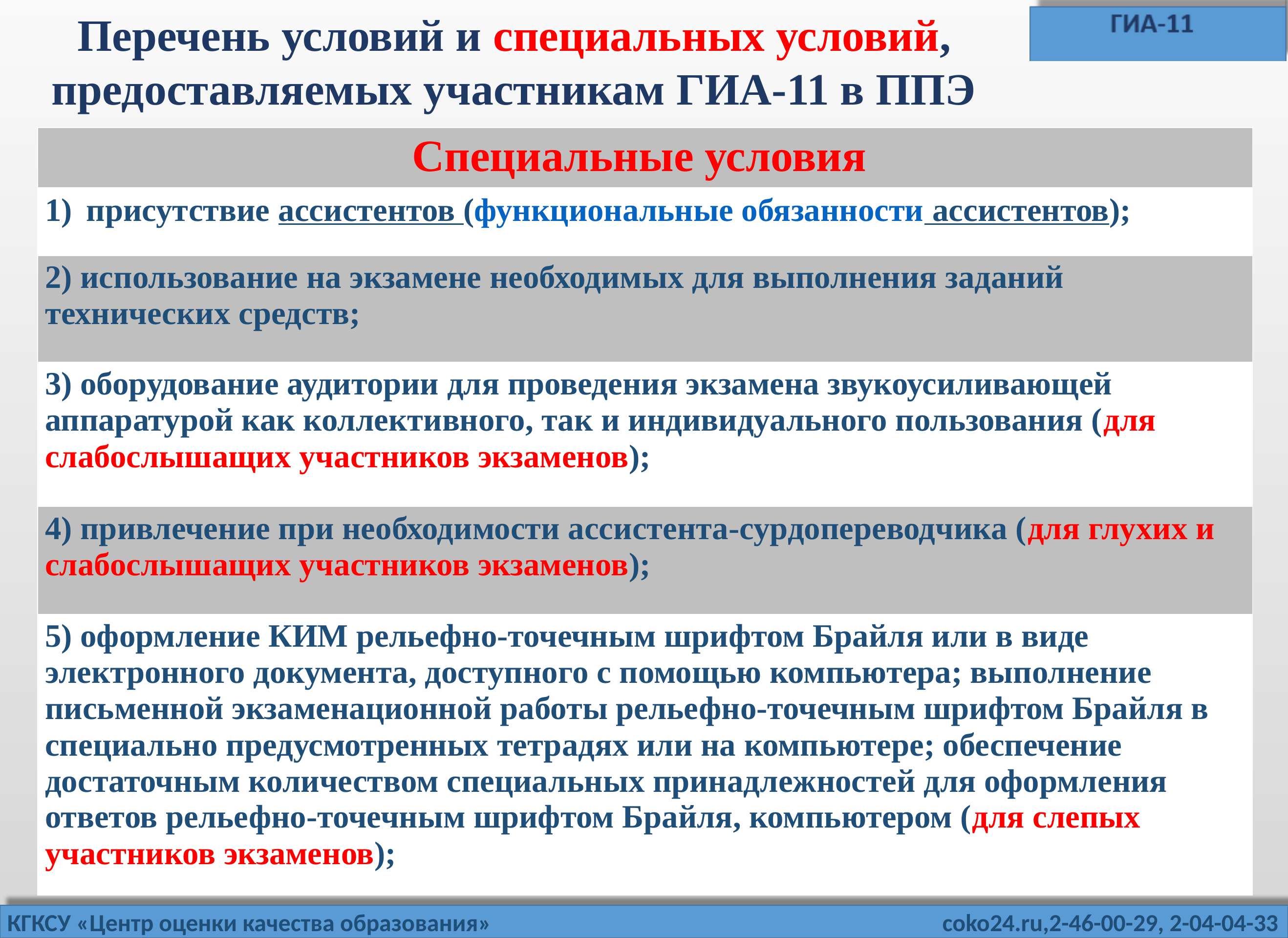

Перечень условий и специальных условий, предоставляемых участникам ГИА-11 в ППЭ
| Специальные условия |
| --- |
| присутствие ассистентов (функциональные обязанности ассистентов); |
| 2) использование на экзамене необходимых для выполнения заданий технических средств; |
| 3) оборудование аудитории для проведения экзамена звукоусиливающей аппаратурой как коллективного, так и индивидуального пользования (для слабослышащих участников экзаменов); |
| 4) привлечение при необходимости ассистента-сурдопереводчика (для глухих и слабослышащих участников экзаменов); |
| 5) оформление КИМ рельефно-точечным шрифтом Брайля или в виде электронного документа, доступного с помощью компьютера; выполнение письменной экзаменационной работы рельефно-точечным шрифтом Брайля в специально предусмотренных тетрадях или на компьютере; обеспечение достаточным количеством специальных принадлежностей для оформления ответов рельефно-точечным шрифтом Брайля, компьютером (для слепых участников экзаменов); |